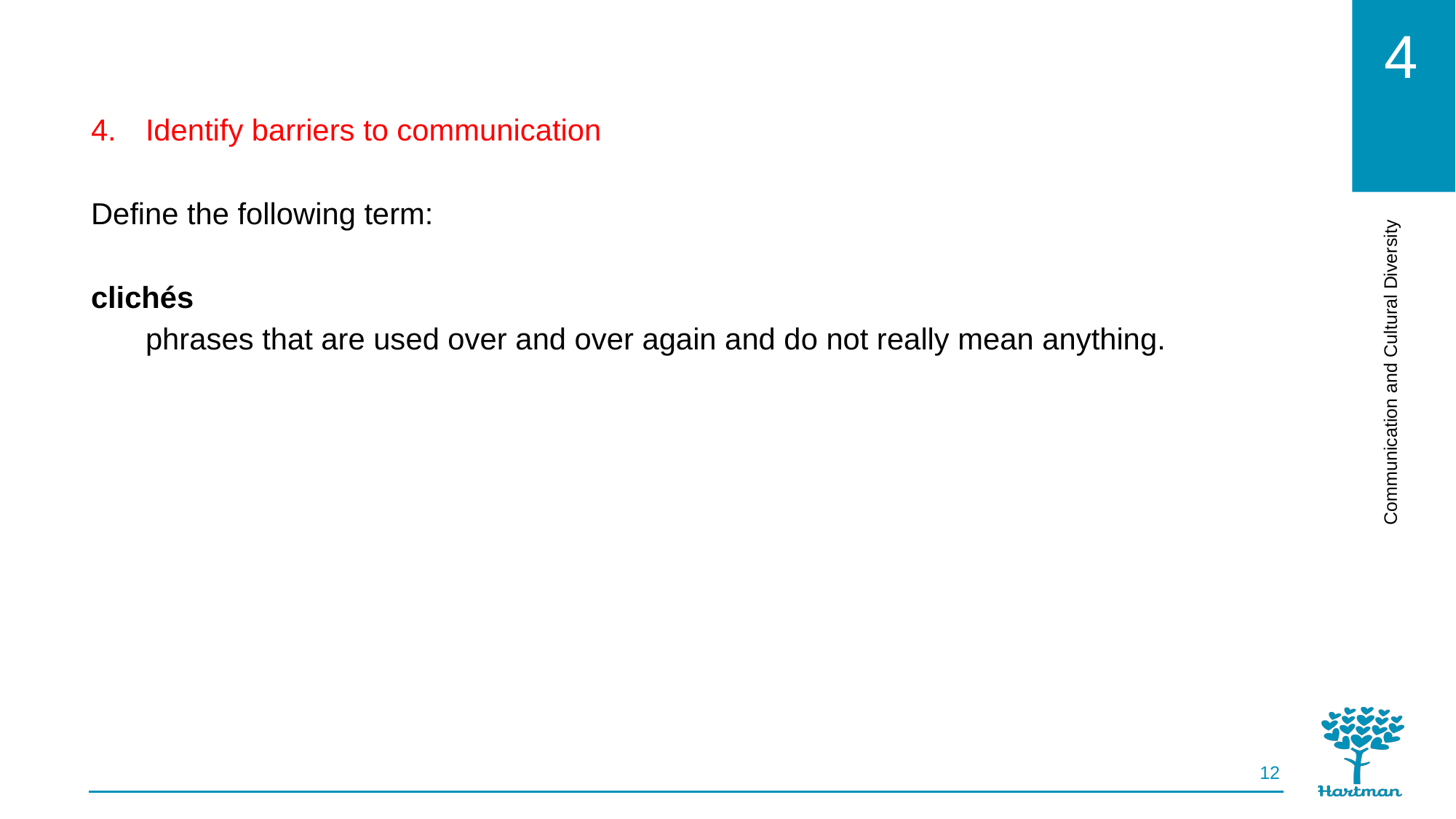

Identify barriers to communication

Define the following term:

clichés
phrases that are used over and over again and do not really mean anything.

12